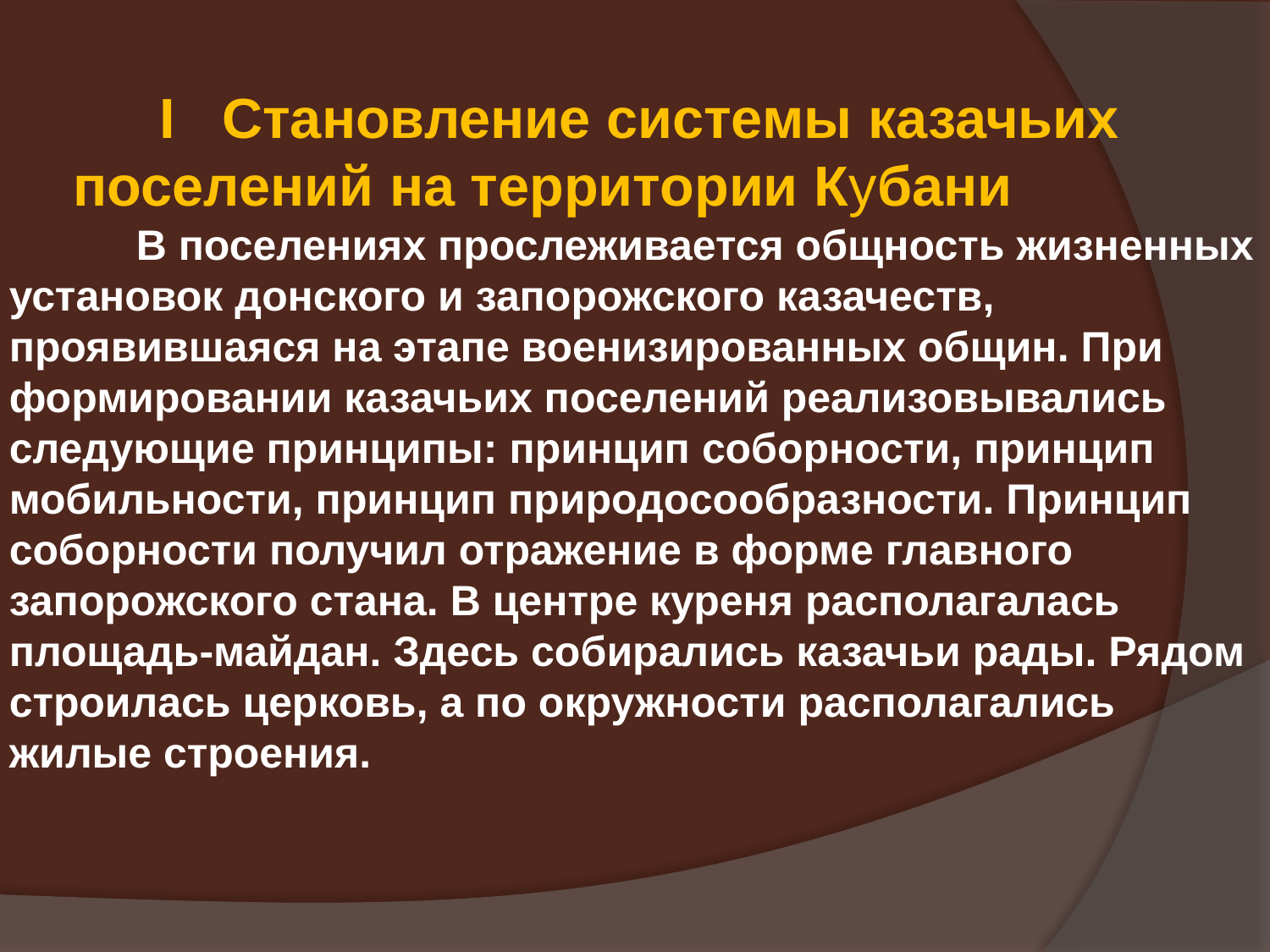

I   Становление системы казачьих поселений на территории Кубани
	В поселениях прослеживается общность жизненных установок донского и запорожского казачеств,  проявившаяся на этапе военизированных общин. При формировании казачьих поселений реализовывались следующие принципы: принцип соборности, принцип мобильности, принцип природосообразности. Принцип соборности получил отражение в форме главного запорожского стана. В центре куреня располагалась площадь-майдан. Здесь собирались казачьи рады. Рядом строилась церковь, а по окружности располагались жилые строения.